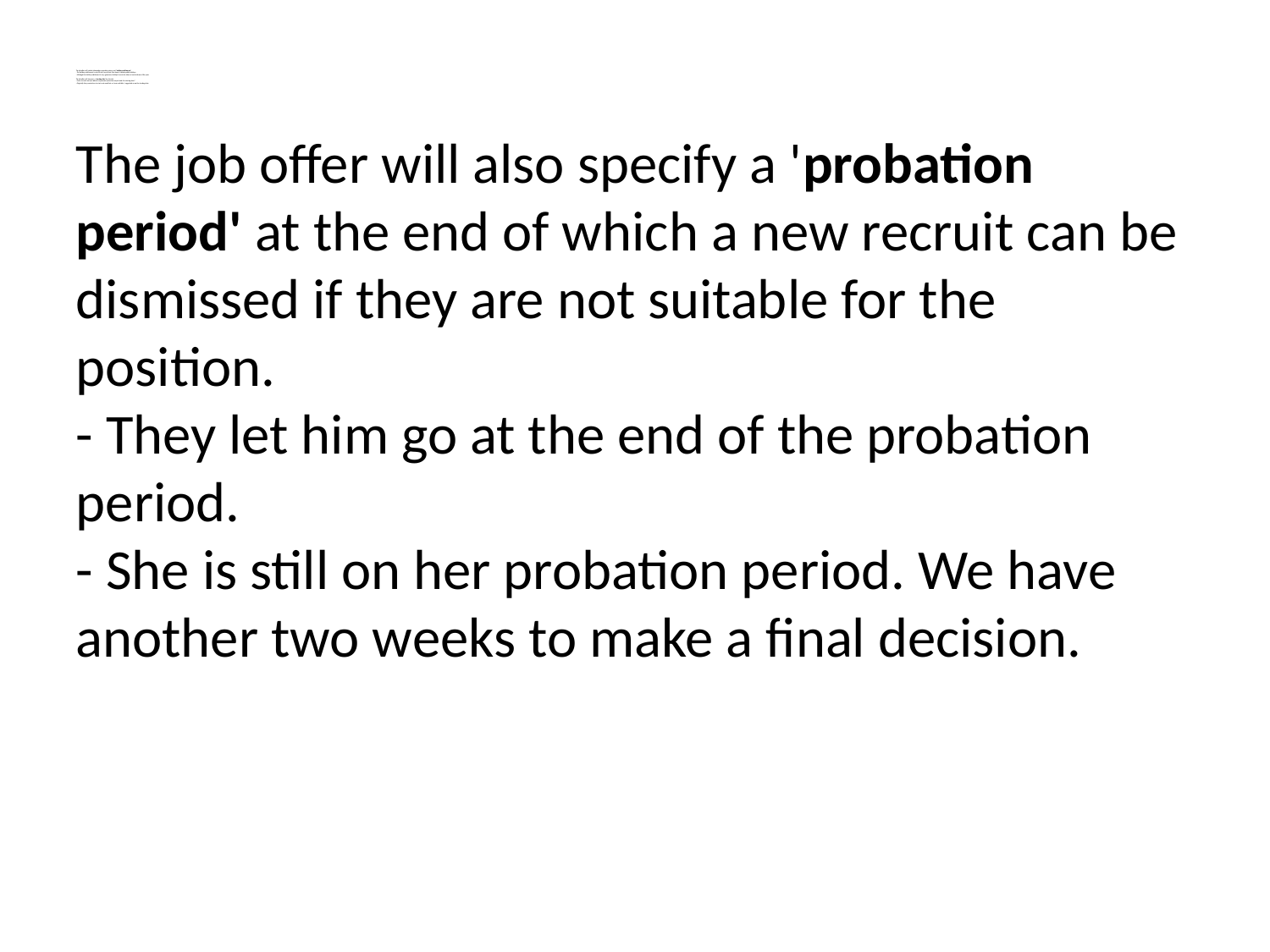

The job offer will include information regarding salary and 'holiday entitlement'.
- The holiday entitlement is only 20 days a year but that doesn't include public holidays.
- Although the holiday entitlement is very generous, holidays have to be taken at certain times of the year.

The job offer will also give a 'starting date' for the job.
- I have to work out my notice in my present job so can we put back the starting date?
- Originally they wanted me to start next week but as I was available, I suggested an earlier starting date.

The job offer will also specify a 'probation period' at the end of which a new recruit can be dismissed if they are not suitable for the position.
- They let him go at the end of the probation period.
- She is still on her probation period. We have another two weeks to make a final decision.